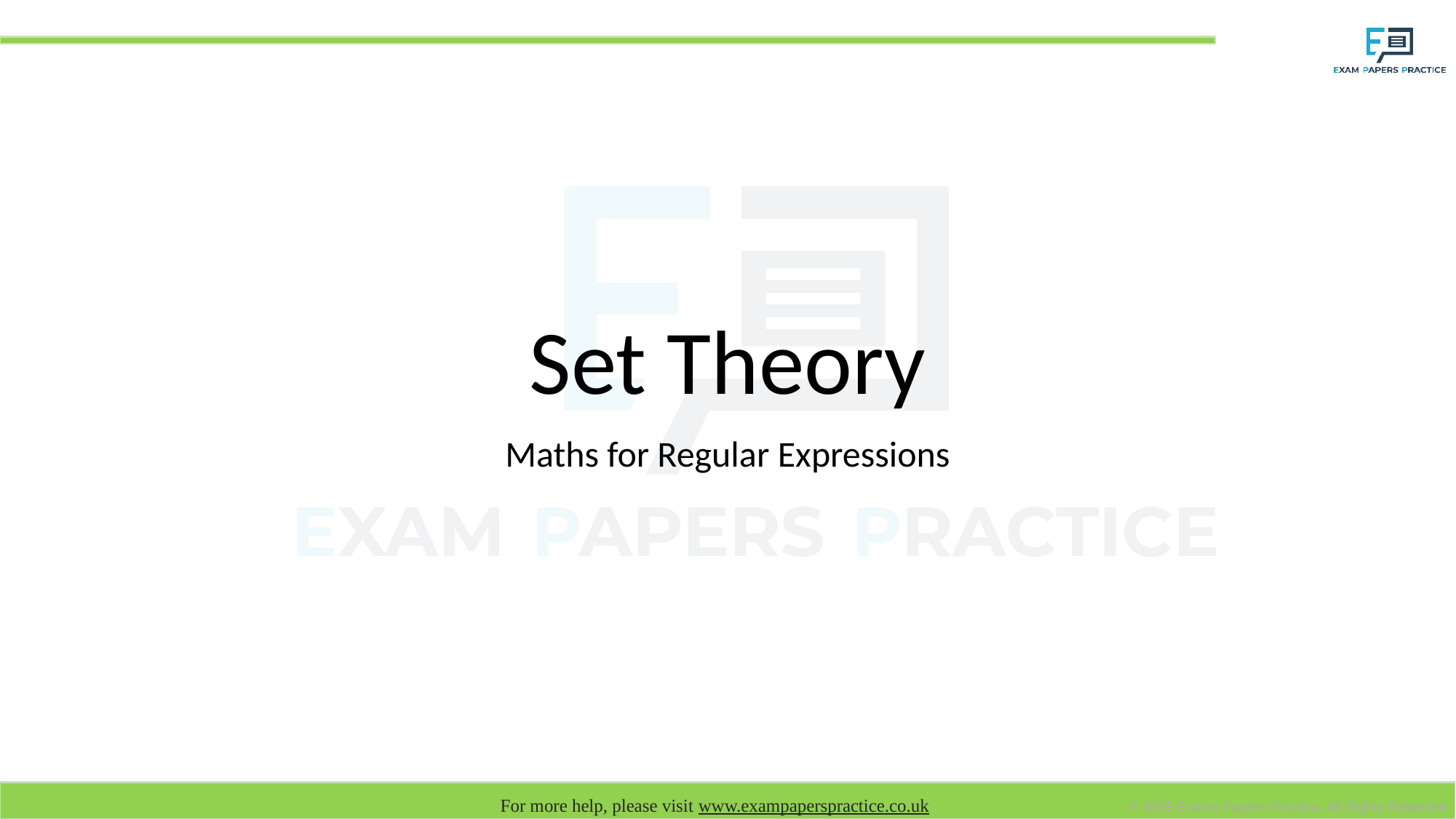

# Set Theory
Maths for Regular Expressions